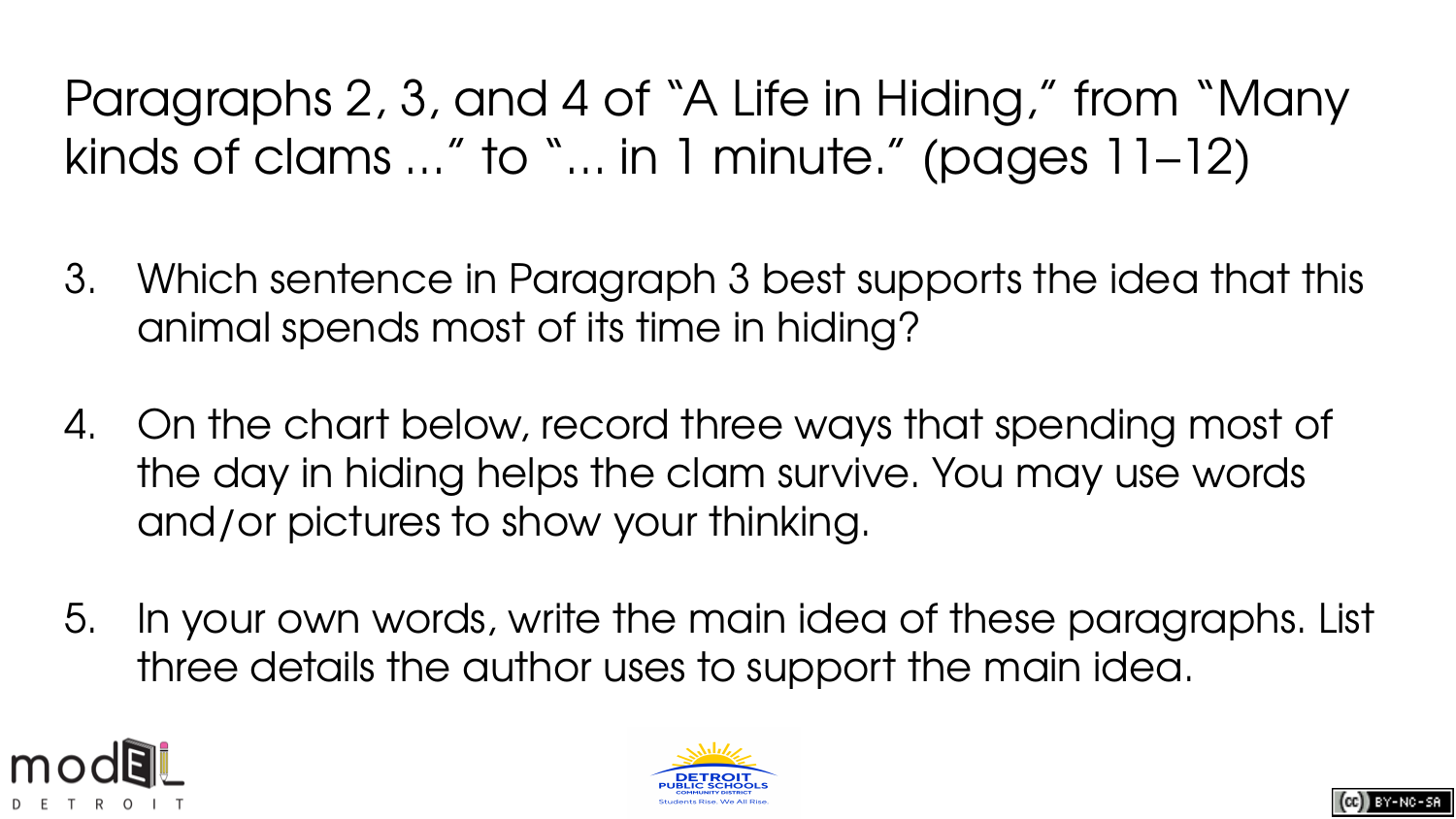

# Paragraphs 2, 3, and 4 of “A Life in Hiding,” from “Many kinds of clams …” to “… in 1 minute.” (pages 11–12)
Which sentence in Paragraph 3 best supports the idea that this animal spends most of its time in hiding?

On the chart below, record three ways that spending most of the day in hiding helps the clam survive. You may use words and/or pictures to show your thinking.

In your own words, write the main idea of these paragraphs. List three details the author uses to support the main idea.